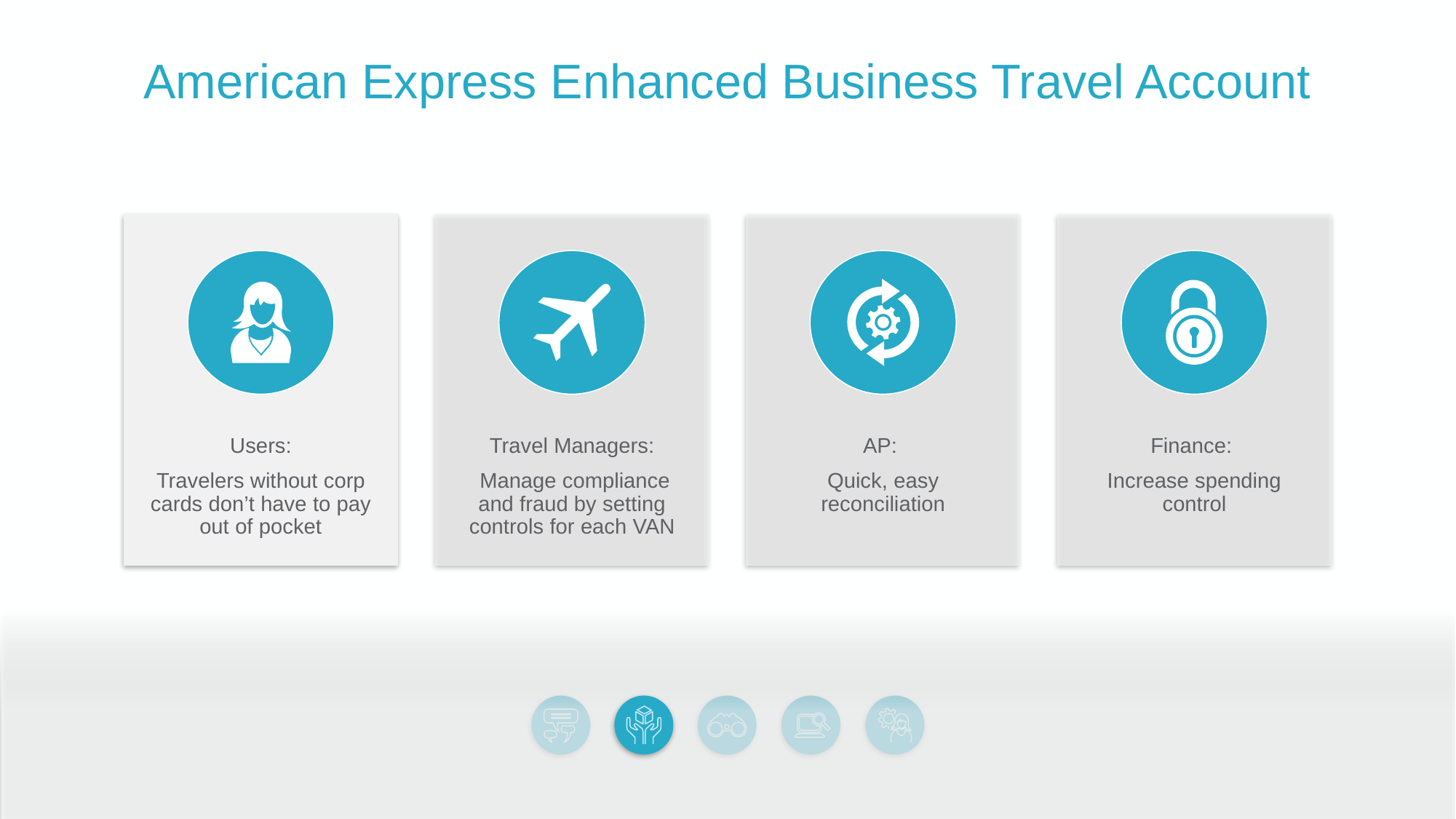

American Express Enhanced Business Travel Account

Users:
Travelers without corp cards don’t have to pay out of pocket

Travel Managers:
 Manage compliance and fraud by setting controls for each VAN

AP:
Quick, easy reconciliation

Finance:
Increase spending control